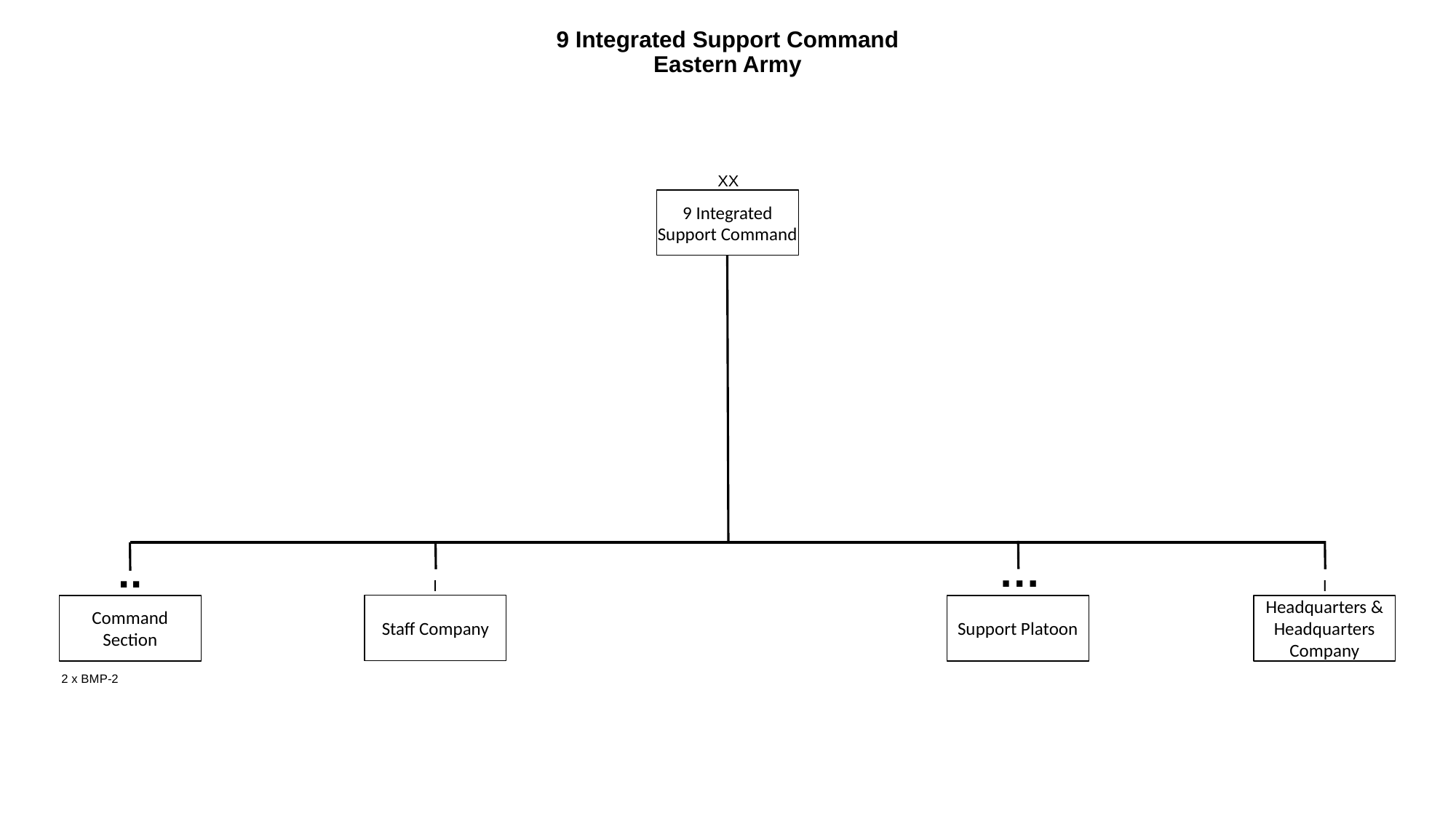

# 9 Integrated Support Command Eastern Army
XX
9 Integrated Support Command
…
..
I
I
Staff Company
Command
Section
Support Platoon
Headquarters & Headquarters Company
2 x BMP-2